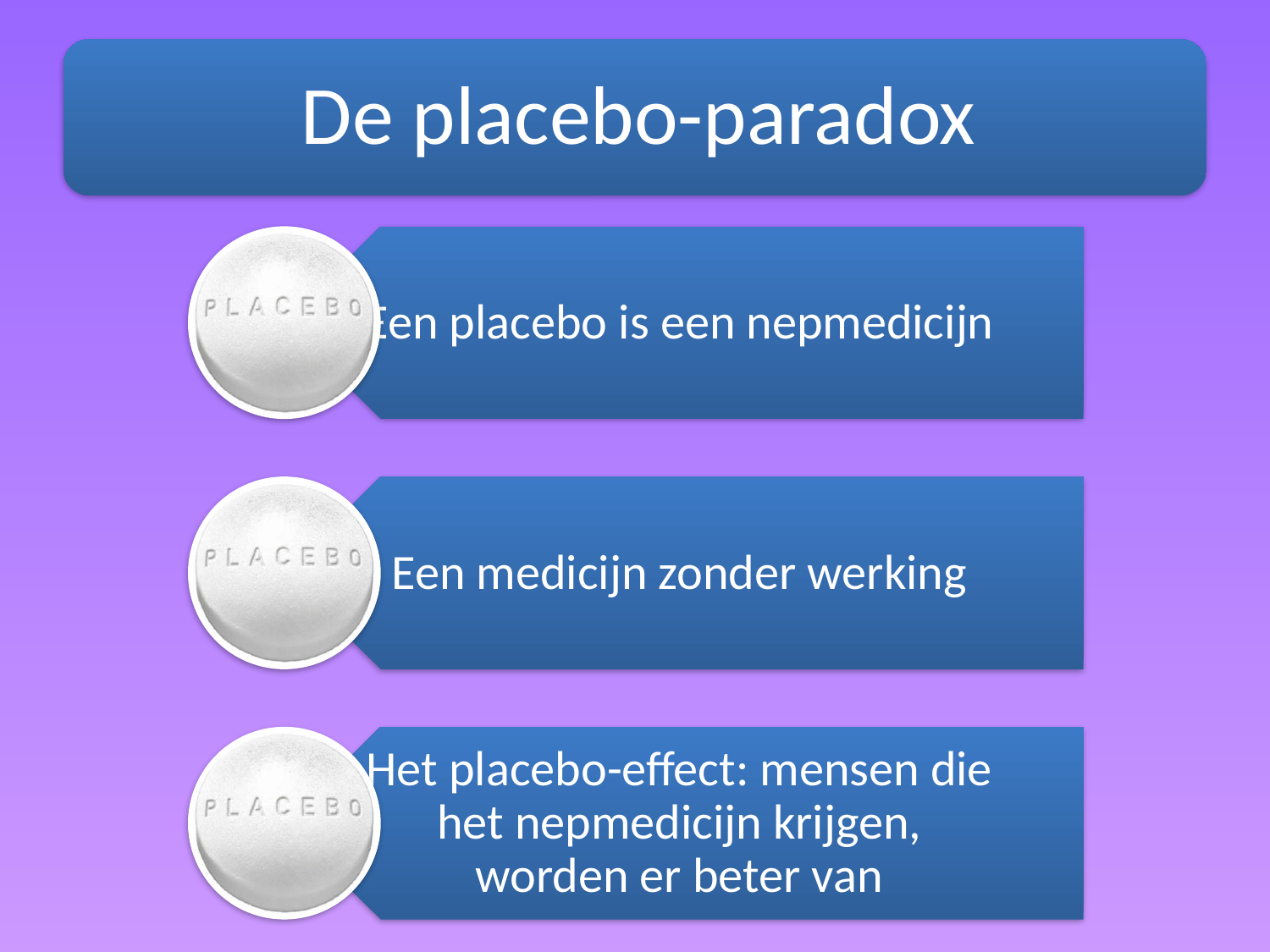

De placebo-paradox
Een placebo is een nepmedicijn
Een medicijn zonder werking
Het placebo-effect: mensen die het nepmedicijn krijgen, worden er beter van